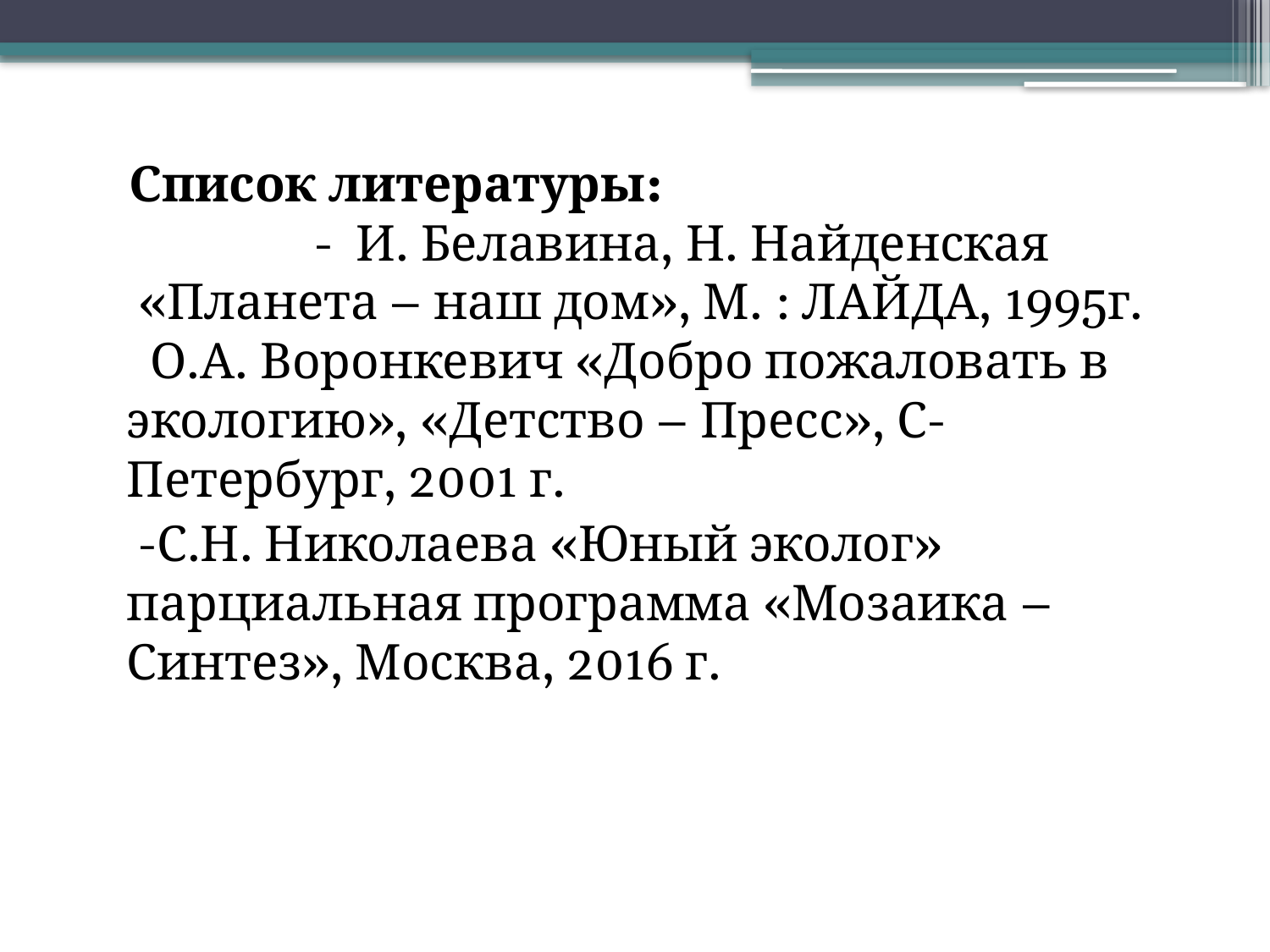

Список литературы:                                                          -  И. Белавина, Н. Найденская  «Планета – наш дом», М. : ЛАЙДА, 1995г.       О.А. Воронкевич «Добро пожаловать в экологию», «Детство – Пресс», С-Петербург, 2001 г.
    -С.Н. Николаева «Юный эколог» парциальная программа «Мозаика – Синтез», Москва, 2016 г.